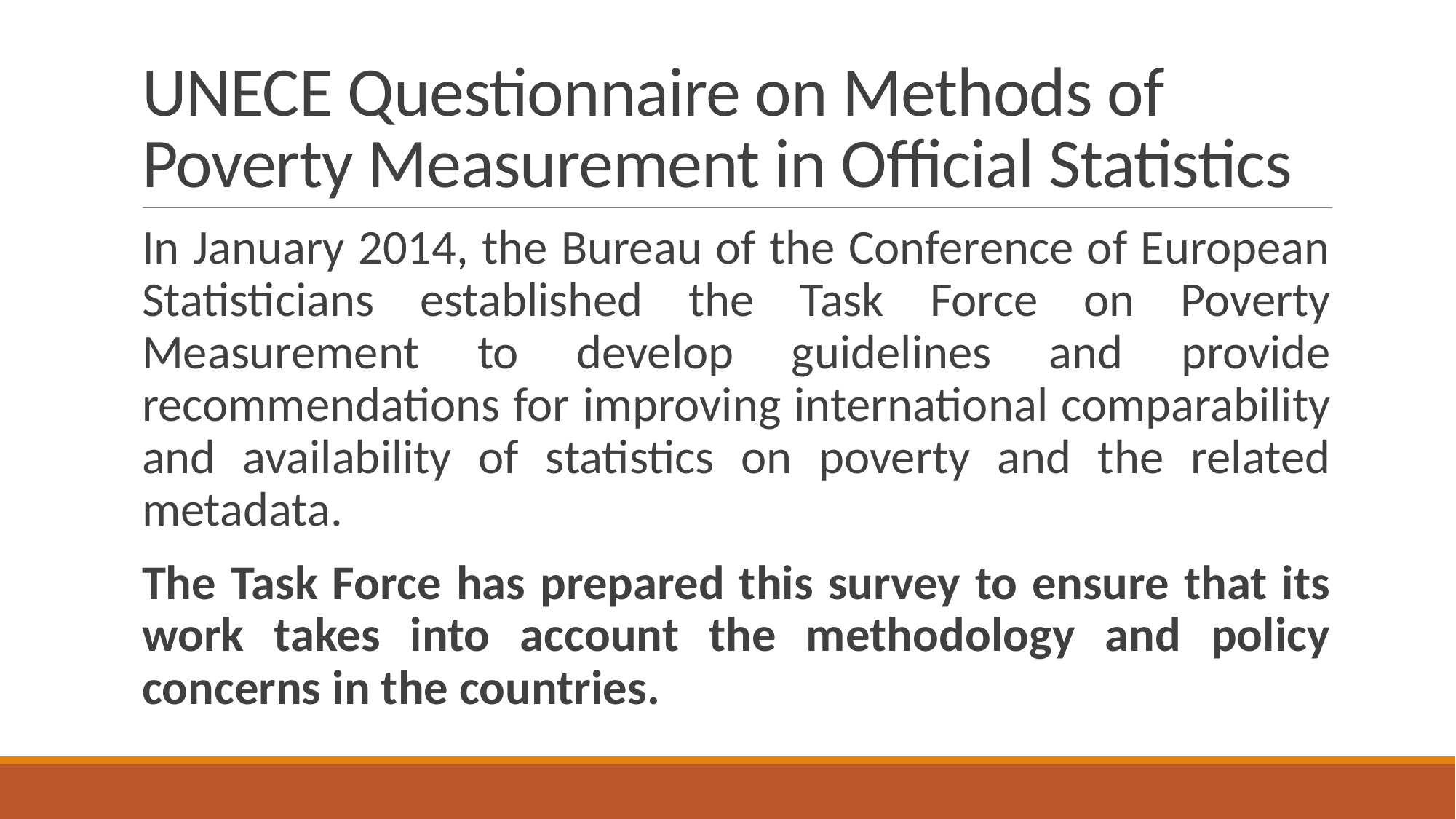

# UNECE Questionnaire on Methods of Poverty Measurement in Official Statistics
In January 2014, the Bureau of the Conference of European Statisticians established the Task Force on Poverty Measurement to develop guidelines and provide recommendations for improving international comparability and availability of statistics on poverty and the related metadata.
The Task Force has prepared this survey to ensure that its work takes into account the methodology and policy concerns in the countries.